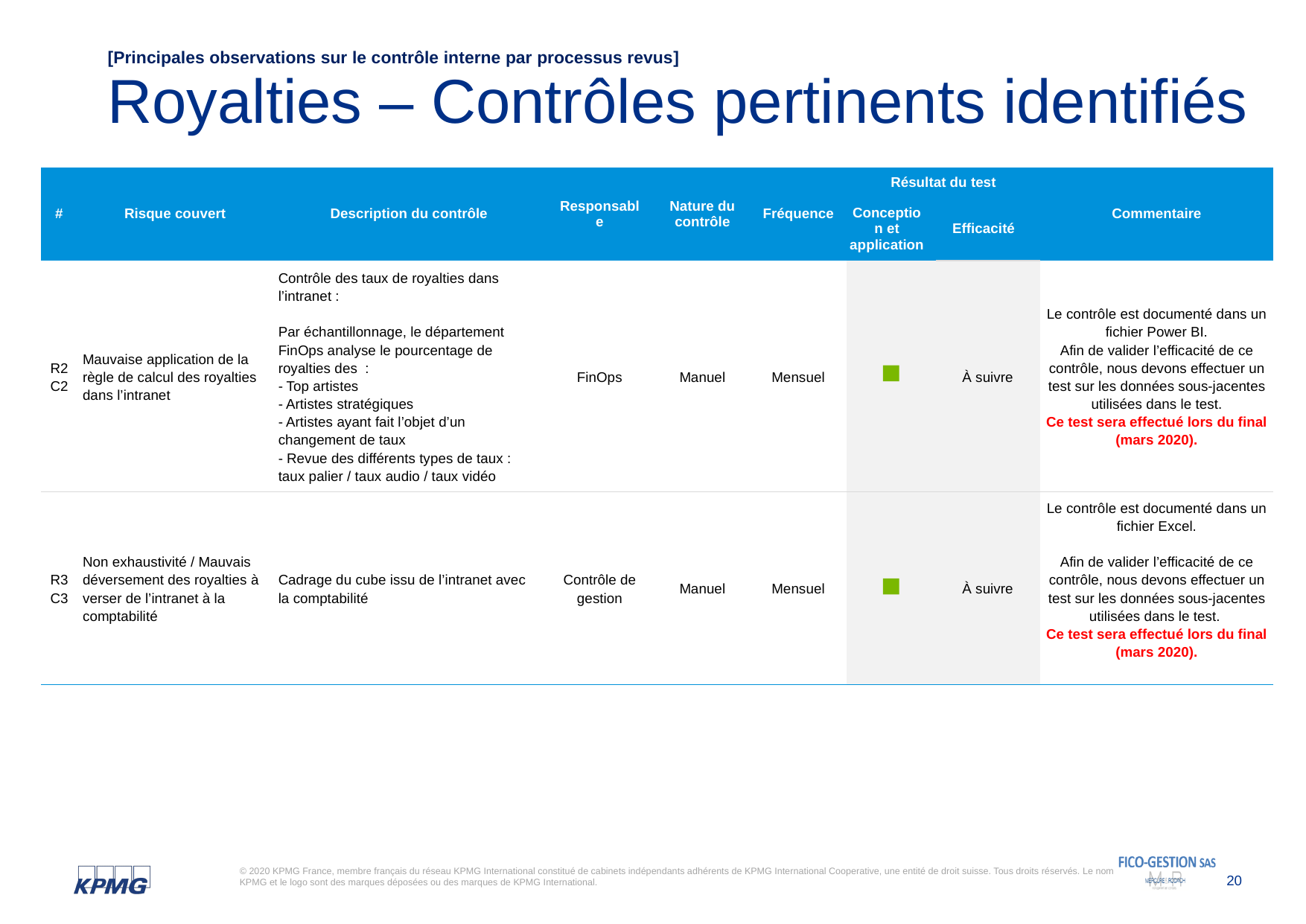

[Principales observations sur le contrôle interne par processus revus]
Royalties – Contrôles pertinents identifiés
| # | Risque couvert | Description du contrôle | Responsable | Nature du contrôle | Fréquence | Résultat du test |  |  | Commentaire |
| --- | --- | --- | --- | --- | --- | --- | --- | --- | --- |
|  |  |  |  |  |  | Conception et application | Efficacité |  |  |
| R2 C2 | Mauvaise application de la règle de calcul des royalties dans l’intranet | Contrôle des taux de royalties dans l’intranet : Par échantillonnage, le département FinOps analyse le pourcentage de royalties des : - Top artistes - Artistes stratégiques - Artistes ayant fait l’objet d’un changement de taux - Revue des différents types de taux : taux palier / taux audio / taux vidéo | FinOps | Manuel | Mensuel |  |  | À suivre | Le contrôle est documenté dans un fichier Power BI. Afin de valider l’efficacité de ce contrôle, nous devons effectuer un test sur les données sous-jacentes utilisées dans le test. Ce test sera effectué lors du final (mars 2020). |
| R3 C3 | Non exhaustivité / Mauvais déversement des royalties à verser de l’intranet à la comptabilité | Cadrage du cube issu de l’intranet avec la comptabilité | Contrôle de gestion | Manuel | Mensuel |  |  | À suivre | Le contrôle est documenté dans un fichier Excel. Afin de valider l’efficacité de ce contrôle, nous devons effectuer un test sur les données sous-jacentes utilisées dans le test. Ce test sera effectué lors du final (mars 2020). |